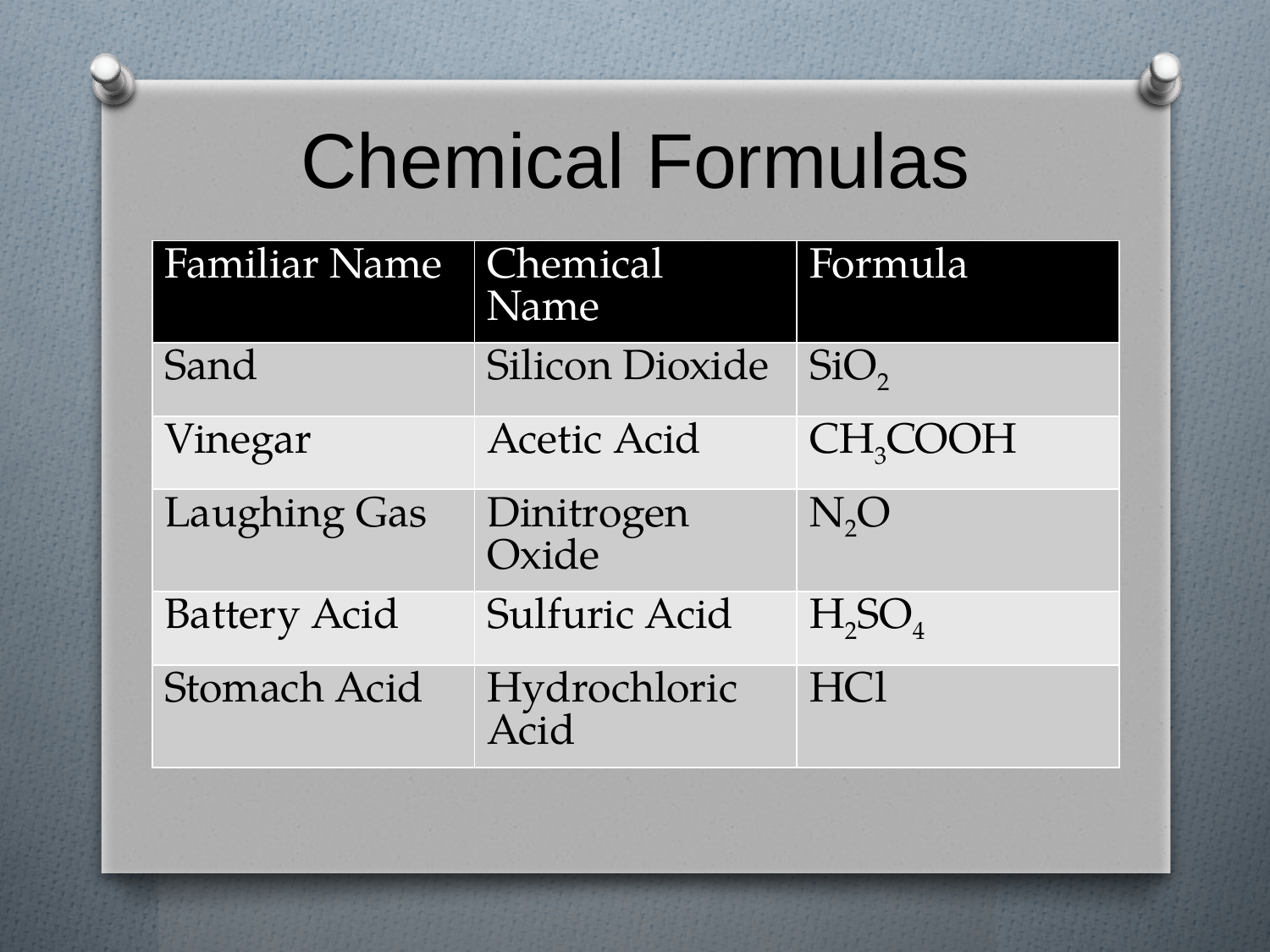

# Chemical Formulas
| Familiar Name | Chemical Name | Formula |
| --- | --- | --- |
| Sand | Silicon Dioxide | SiO2 |
| Vinegar | Acetic Acid | CH3COOH |
| Laughing Gas | Dinitrogen Oxide | N2O |
| Battery Acid | Sulfuric Acid | H2SO4 |
| Stomach Acid | Hydrochloric Acid | HCl |